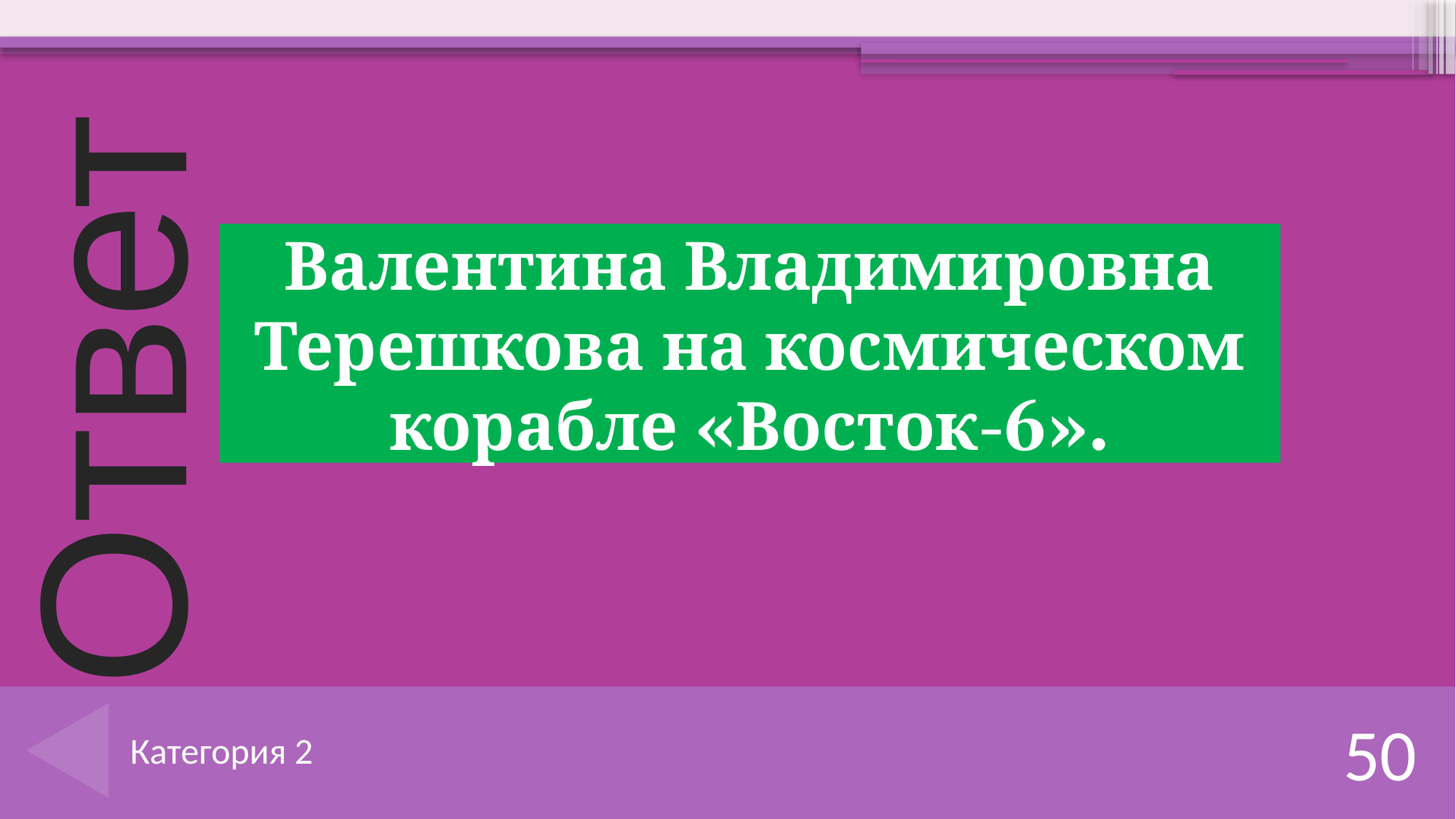

Валентина Владимировна Терешкова на космическом корабле «Восток-6».
# Категория 2
50